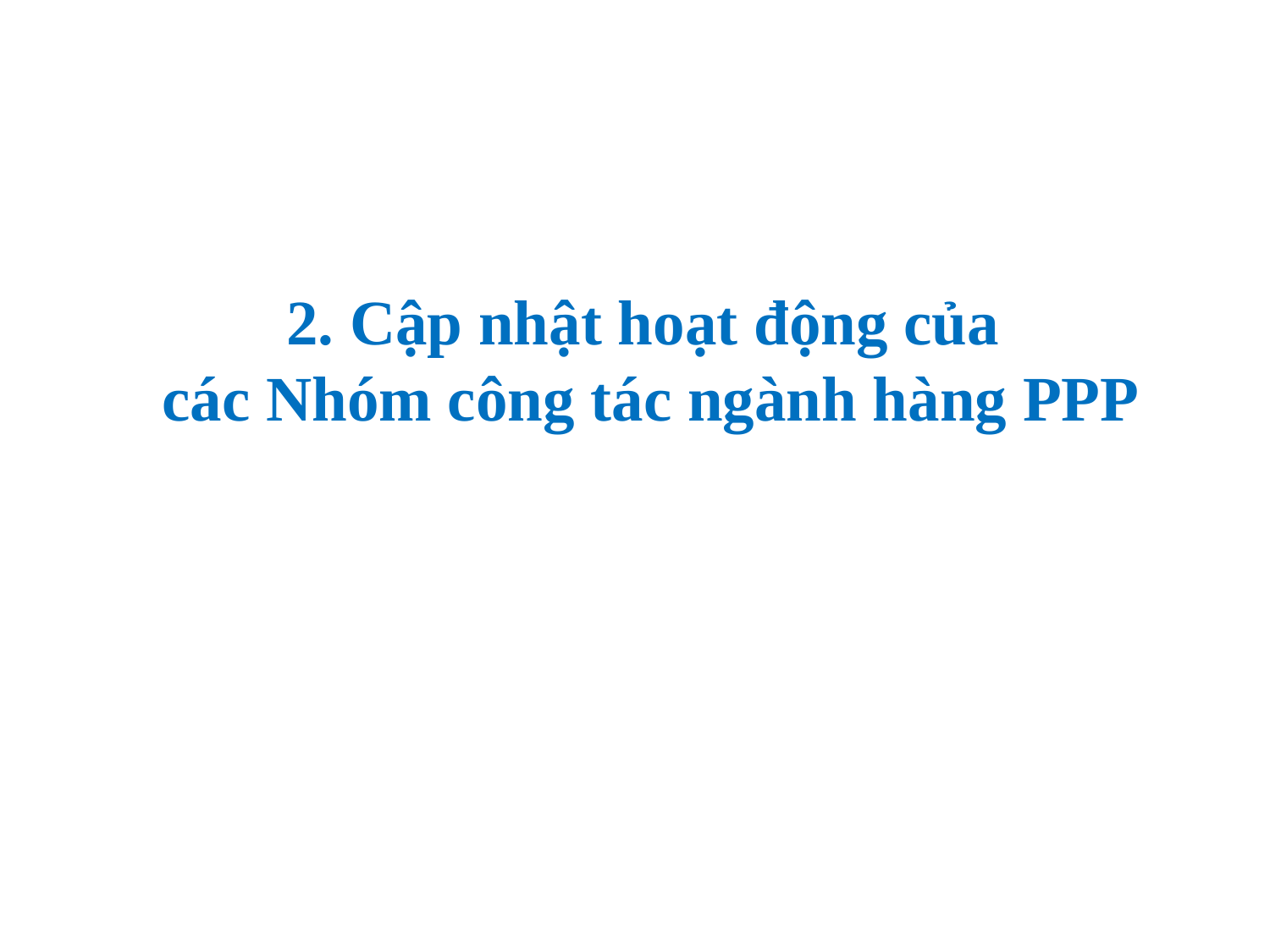

# 2. Cập nhật hoạt động của các Nhóm công tác ngành hàng PPP